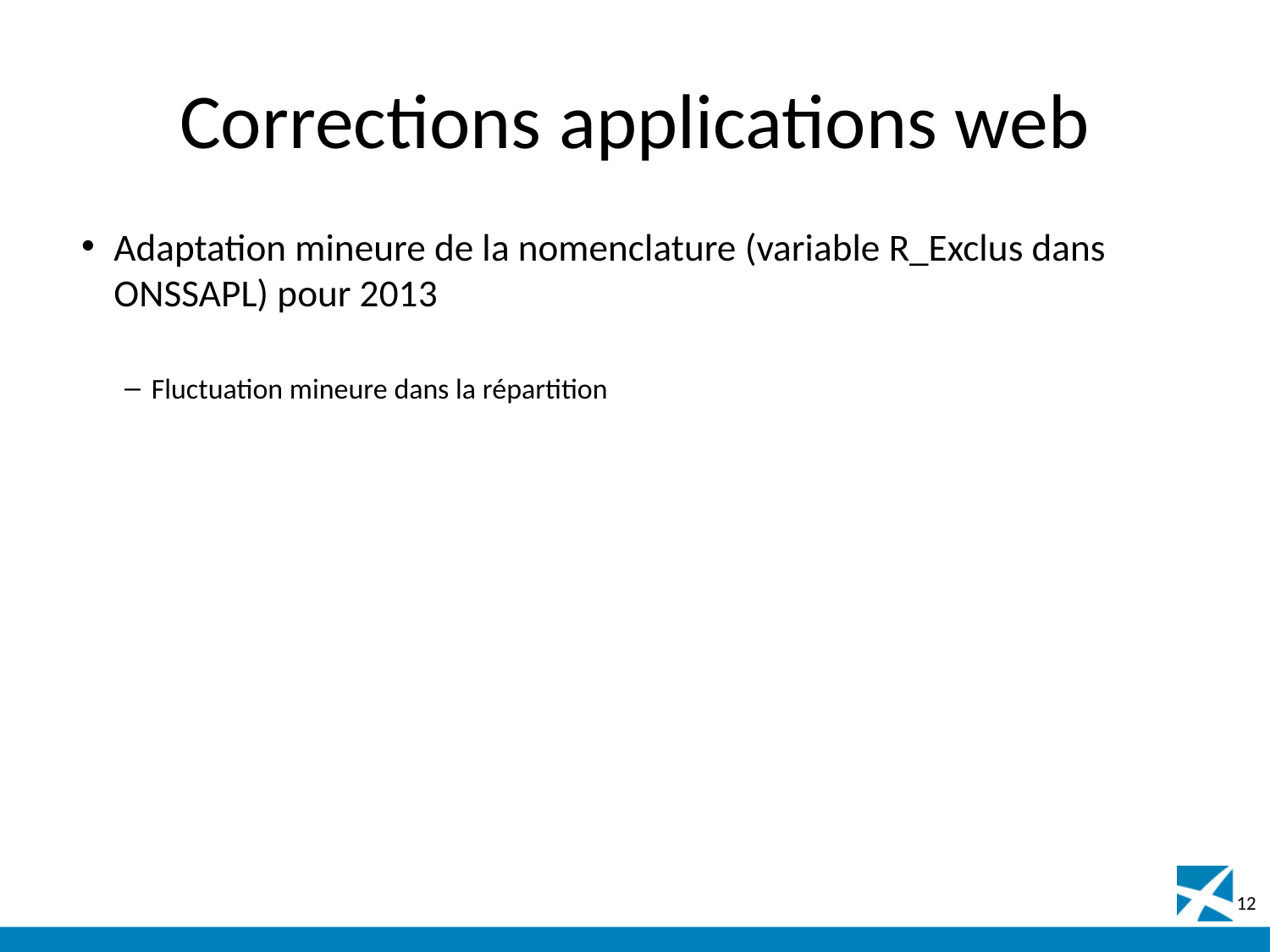

# Corrections applications web
Adaptation mineure de la nomenclature (variable R_Exclus dans ONSSAPL) pour 2013

Fluctuation mineure dans la répartition